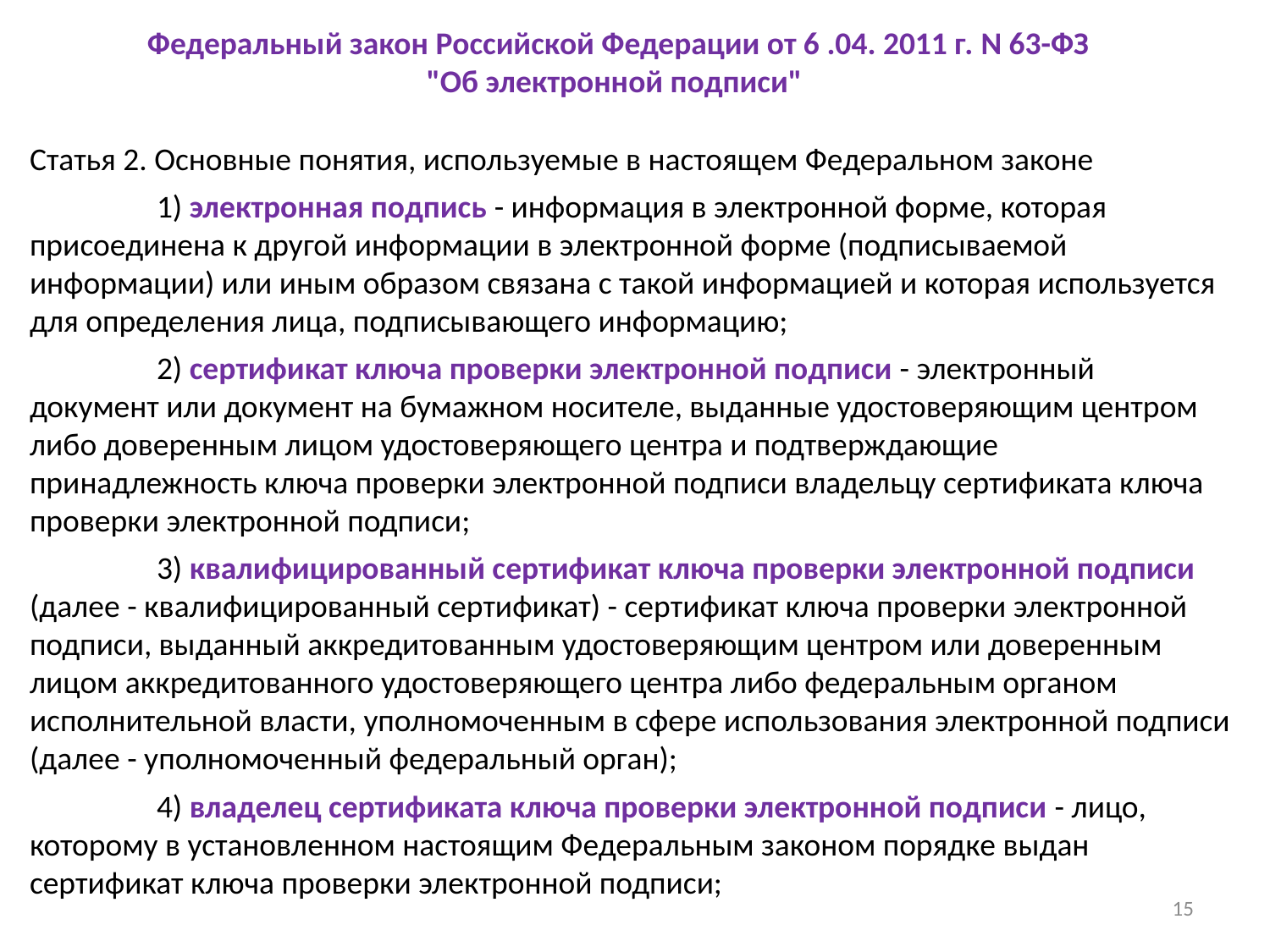

Федеральный закон Российской Федерации от 6 .04. 2011 г. N 63-ФЗ
"Об электронной подписи"
Статья 2. Основные понятия, используемые в настоящем Федеральном законе
	1) электронная подпись - информация в электронной форме, которая присоединена к другой информации в электронной форме (подписываемой информации) или иным образом связана с такой информацией и которая используется для определения лица, подписывающего информацию;
	2) сертификат ключа проверки электронной подписи - электронный документ или документ на бумажном носителе, выданные удостоверяющим центром либо доверенным лицом удостоверяющего центра и подтверждающие принадлежность ключа проверки электронной подписи владельцу сертификата ключа проверки электронной подписи;
	3) квалифицированный сертификат ключа проверки электронной подписи (далее - квалифицированный сертификат) - сертификат ключа проверки электронной подписи, выданный аккредитованным удостоверяющим центром или доверенным лицом аккредитованного удостоверяющего центра либо федеральным органом исполнительной власти, уполномоченным в сфере использования электронной подписи (далее - уполномоченный федеральный орган);
	4) владелец сертификата ключа проверки электронной подписи - лицо, которому в установленном настоящим Федеральным законом порядке выдан сертификат ключа проверки электронной подписи;
15